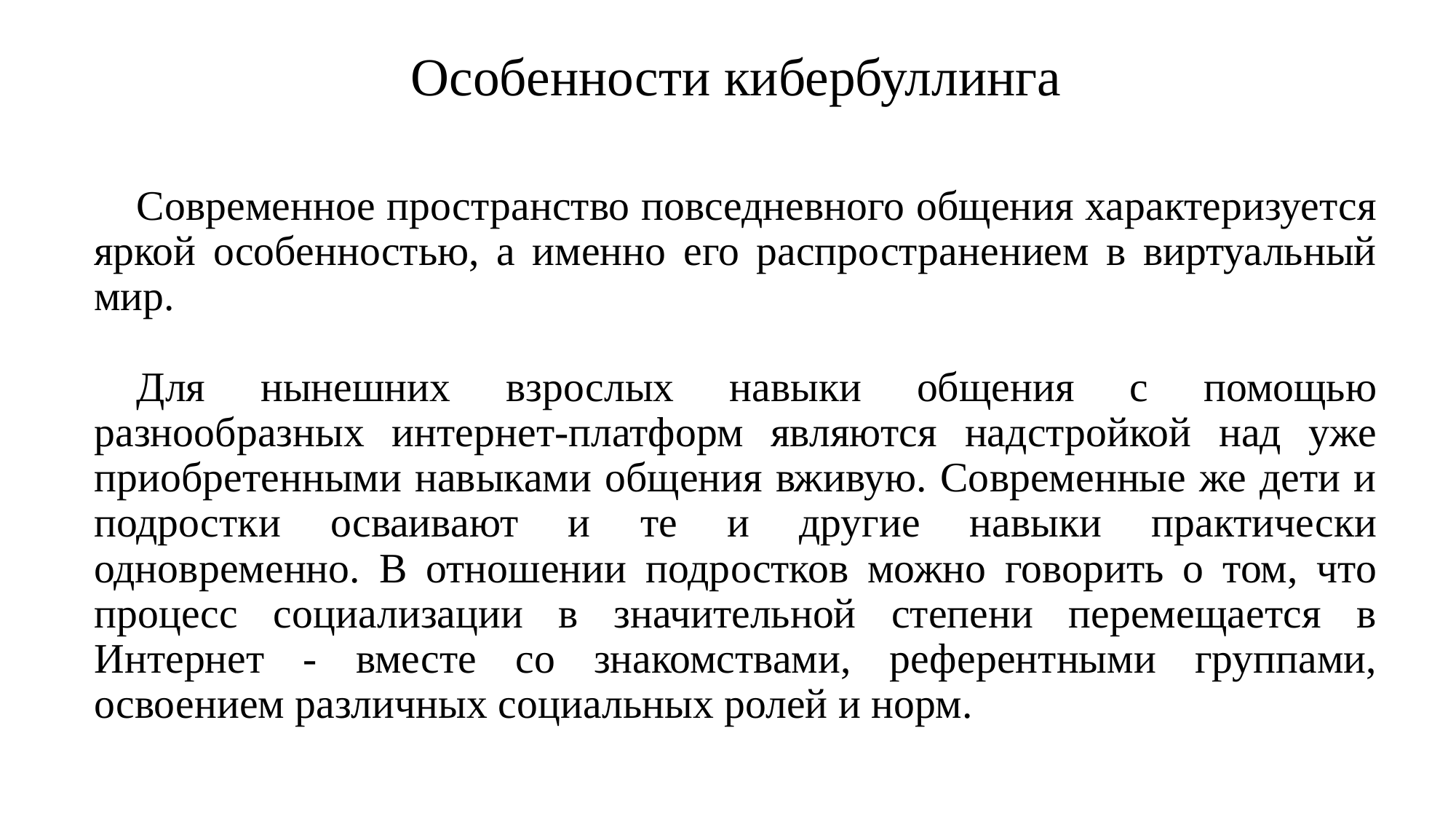

# Особенности кибербуллинга

Современное пространство повседневного общения характеризуется яркой особенностью, а именно его распространением в виртуальный мир.

Для нынешних взрослых навыки общения с помощью разнообразных интернет-платформ являются надстройкой над уже приобретенными навыками общения вживую. Современные же дети и подростки осваивают и те и другие навыки практически одновременно. В отношении подростков можно говорить о том, что процесс социализации в значительной степени перемещается в Интернет - вместе со знакомствами, референтными группами, освоением различных социальных ролей и норм.